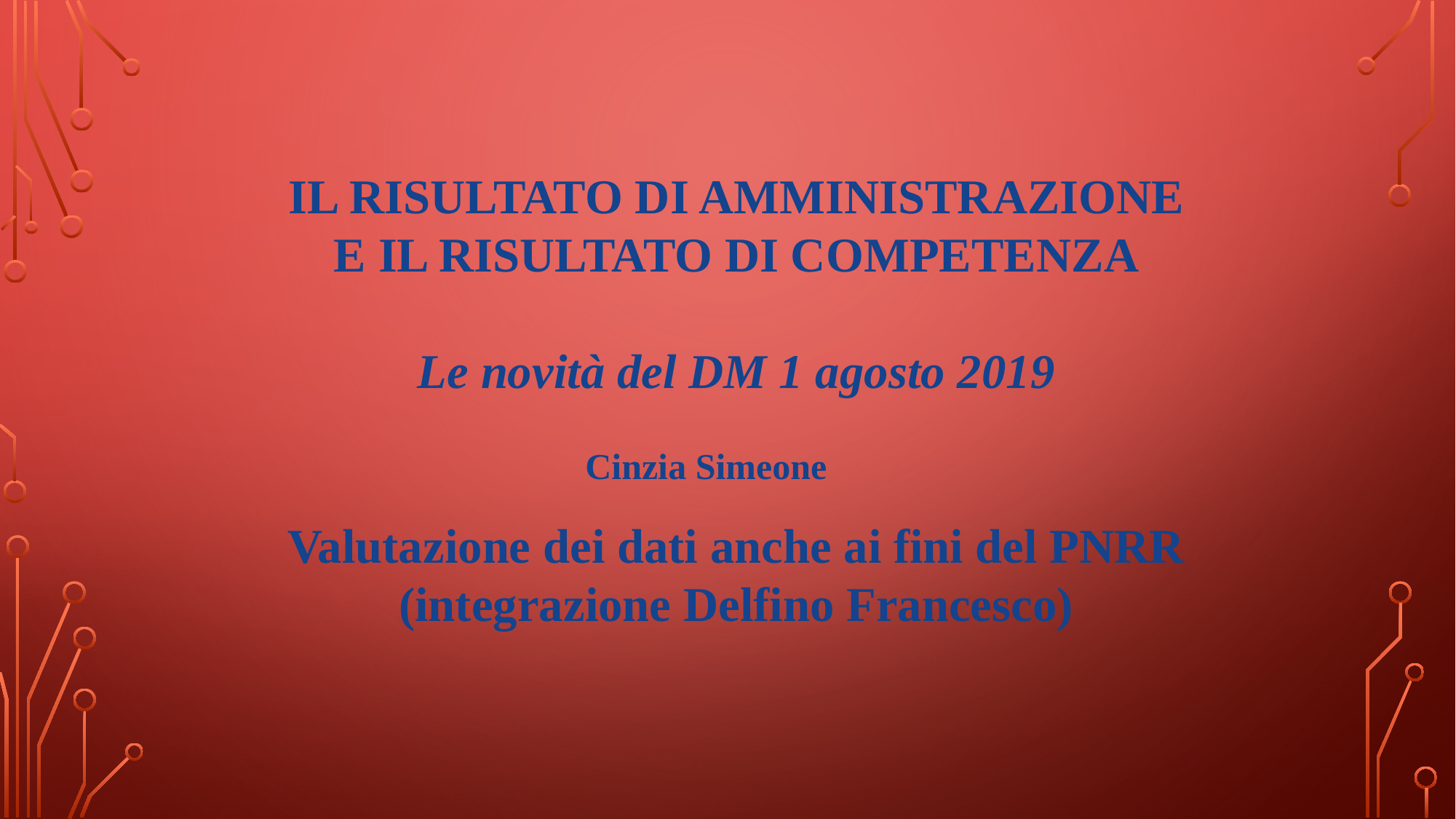

IL RISULTATO DI AMMINISTRAZIONE
E IL RISULTATO DI COMPETENZA

Le novità del DM 1 agosto 2019

Valutazione dei dati anche ai fini del PNRR
(integrazione Delfino Francesco)

Cinzia Simeone